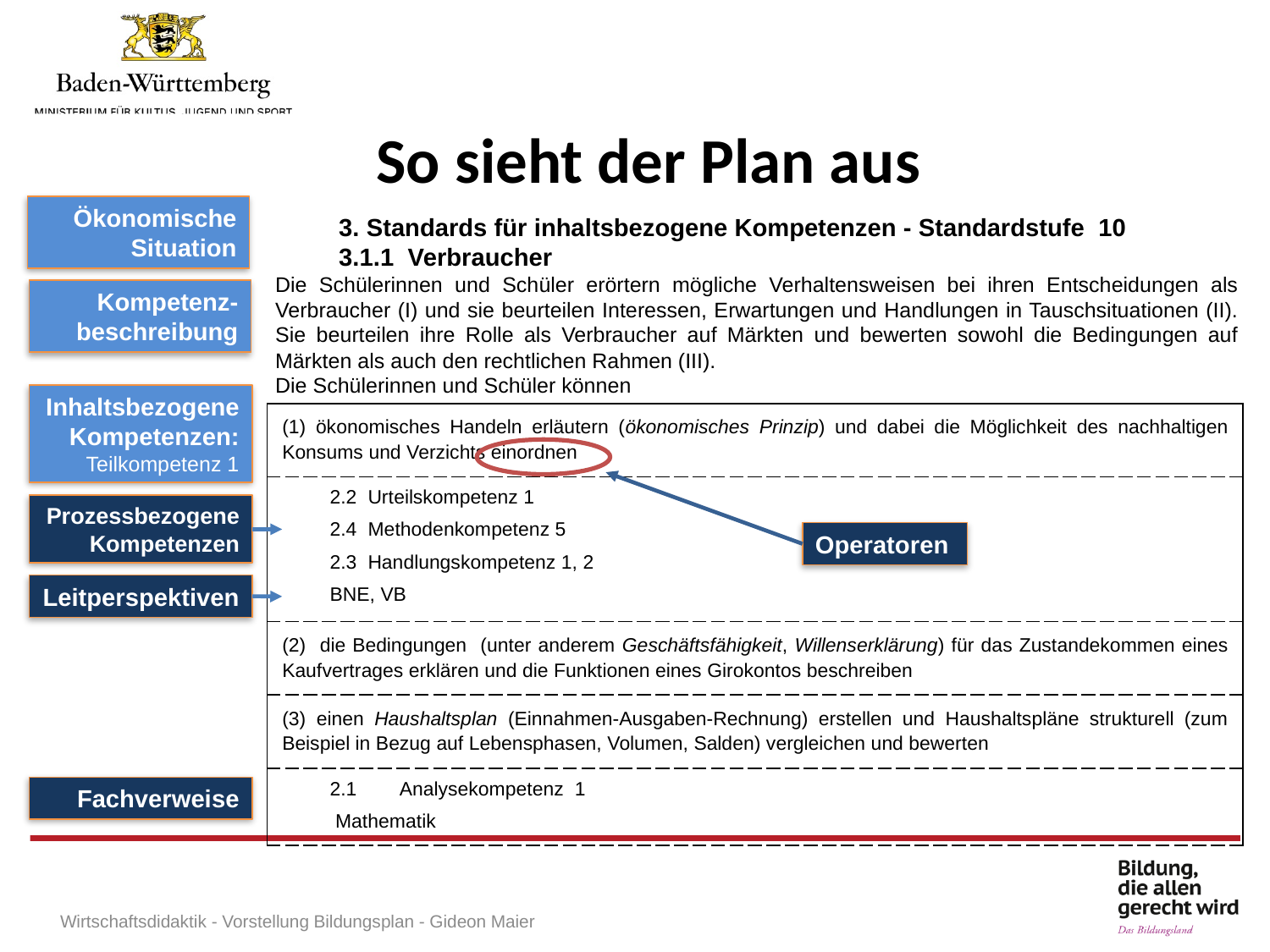

So sieht der Plan aus
Ökonomische
Situation
3. Standards für inhaltsbezogene Kompetenzen - Standardstufe  10
3.1.1  Verbraucher
Die Schülerinnen und Schüler erörtern mögliche Verhaltensweisen bei ihren Entscheidungen als Verbraucher (I) und sie beurteilen Interessen, Erwartungen und Handlungen in Tauschsituationen (II). Sie beurteilen ihre Rolle als Verbraucher auf Märkten und bewerten sowohl die Bedingungen auf Märkten als auch den rechtlichen Rahmen (III).
Die Schülerinnen und Schüler können
Kompetenz-beschreibung
Inhaltsbezogene Kompetenzen:
Teilkompetenz 1
| (1) ökonomisches Handeln erläutern (ökonomisches Prinzip) und dabei die Möglichkeit des nachhaltigen Konsums und Verzichts einordnen |
| --- |
| 2.2 Urteilskompetenz 1 2.4 Methodenkompetenz 5 2.3 Handlungskompetenz 1, 2 BNE, VB |
| (2) die Bedingungen (unter anderem Geschäftsfähigkeit, Willenserklärung) für das Zustandekommen eines Kaufvertrages erklären und die Funktionen eines Girokontos beschreiben |
| (3) einen Haushaltsplan (Einnahmen-Ausgaben-Rechnung) erstellen und Haushaltspläne strukturell (zum Beispiel in Bezug auf Lebensphasen, Volumen, Salden) vergleichen und bewerten |
| 2.1 Analysekompetenz 1 Mathematik |

Prozessbezogene Kompetenzen
Operatoren
Leitperspektiven

Fachverweise
Wirtschaftsdidaktik - Vorstellung Bildungsplan - Gideon Maier